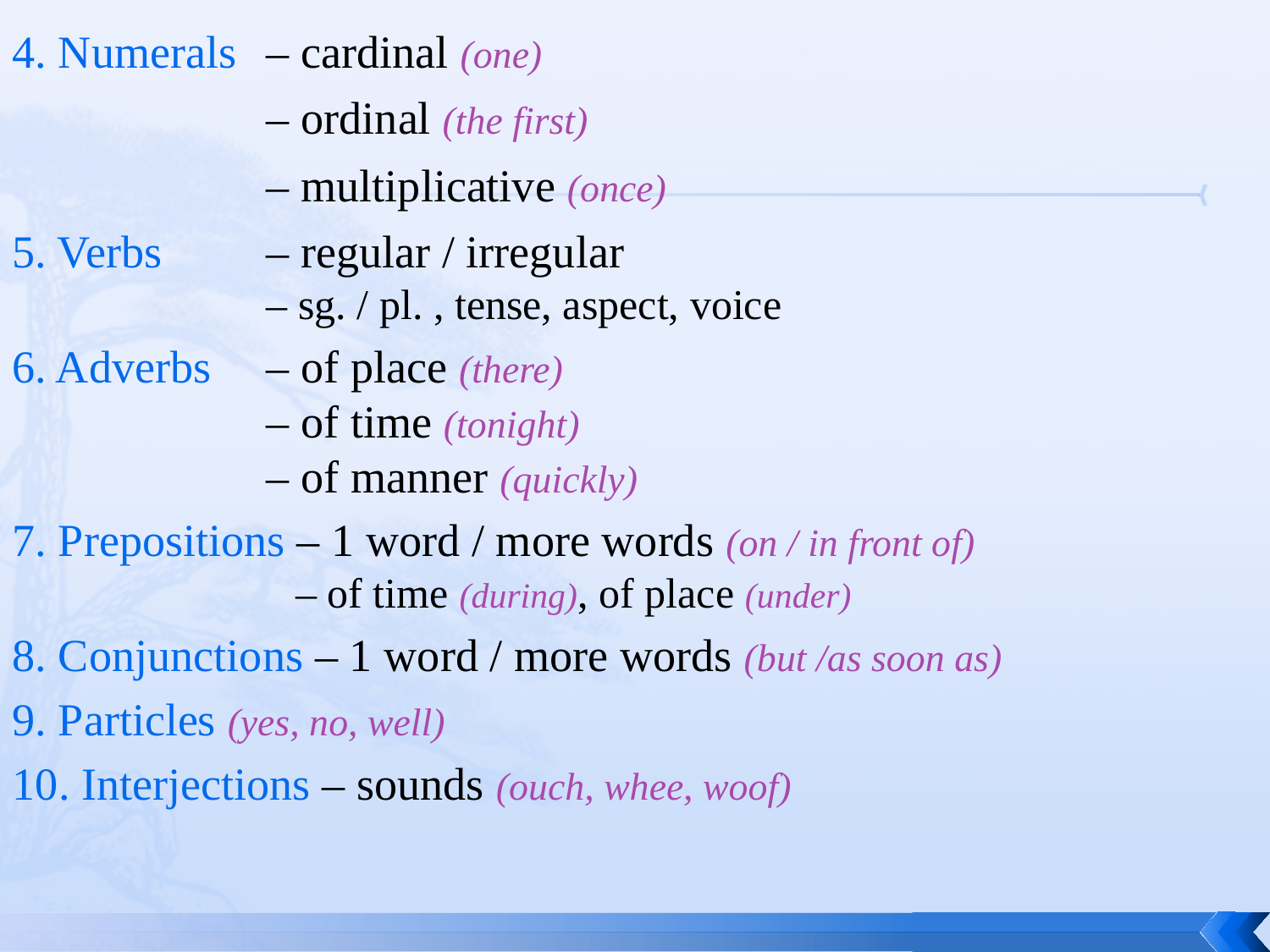

4. Numerals 	– cardinal (one)
		– ordinal (the first)
		– multiplicative (once)
5. Verbs 	– regular / irregular
	 	– sg. / pl. , tense, aspect, voice
6. Adverbs 	– of place (there)
		– of time (tonight)
		– of manner (quickly)
7. Prepositions – 1 word / more words (on / in front of)
		   – of time (during), of place (under)
8. Conjunctions – 1 word / more words (but /as soon as)
9. Particles (yes, no, well)
10. Interjections – sounds (ouch, whee, woof)